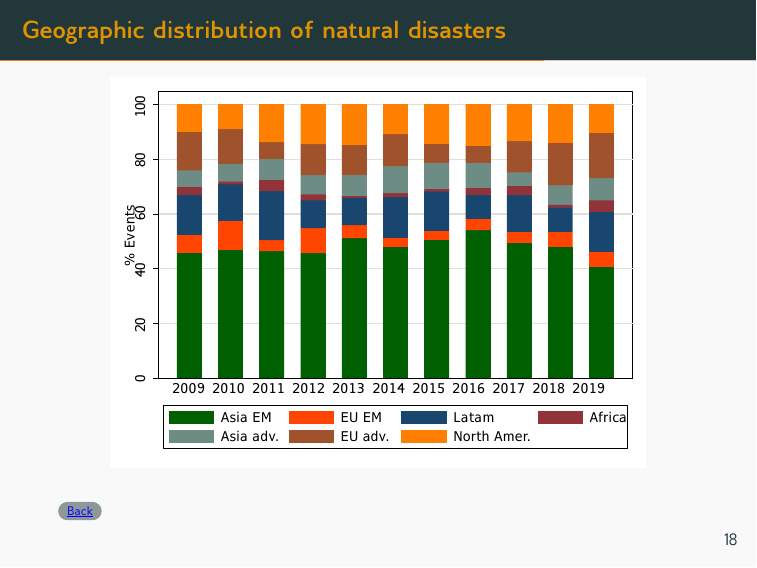

# Geographic distribution of natural disasters

100

80

% Events
40	60

20

0
2009 2010 2011 2012 2013 2014 2015 2016 2017 2018 2019

Asia EM	EU EM
Asia adv.	EU adv.
Latam	Africa
North Amer.

Back

18